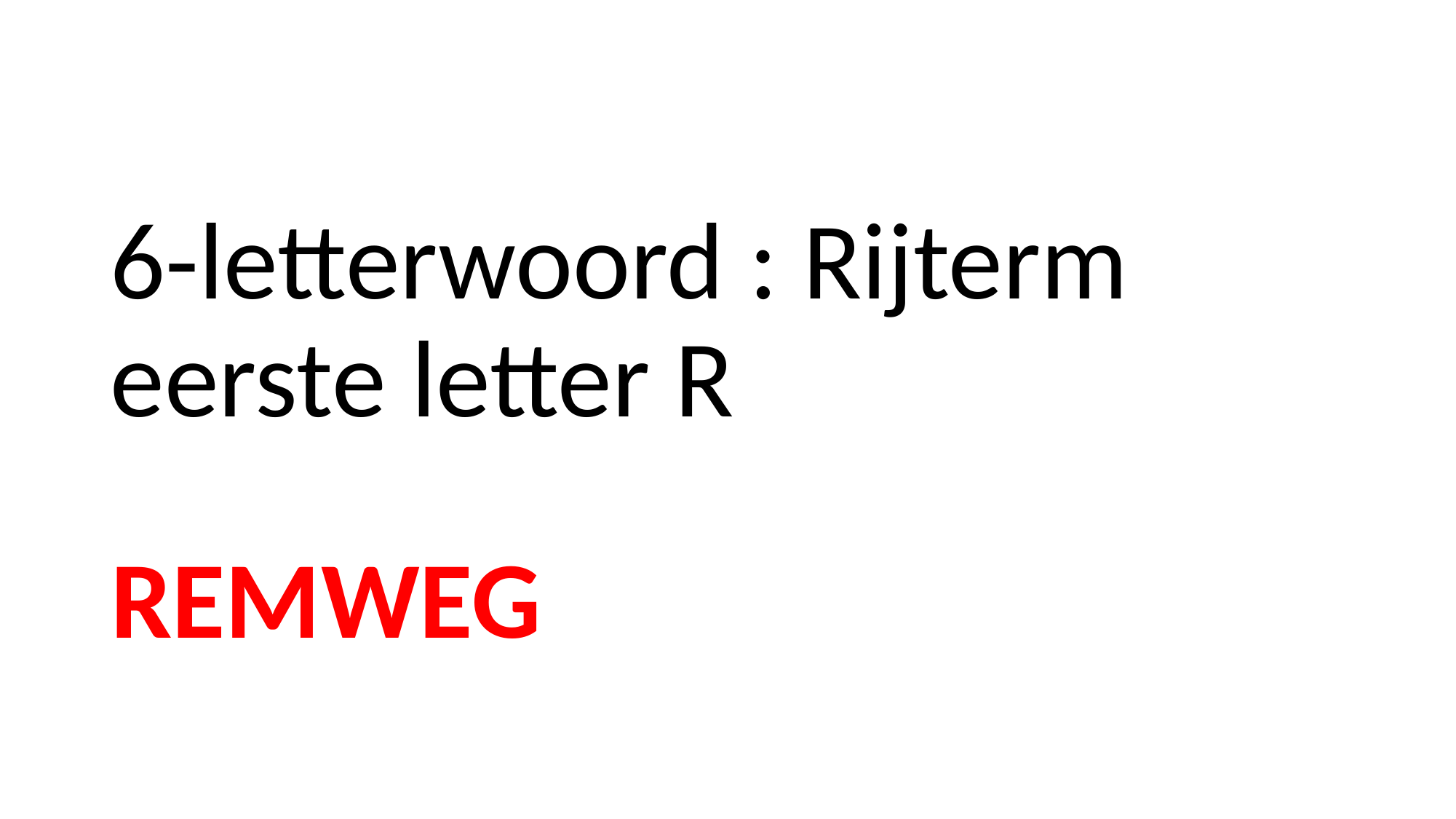

# 6-letterwoord : Rijterm eerste letter R
REMWEG